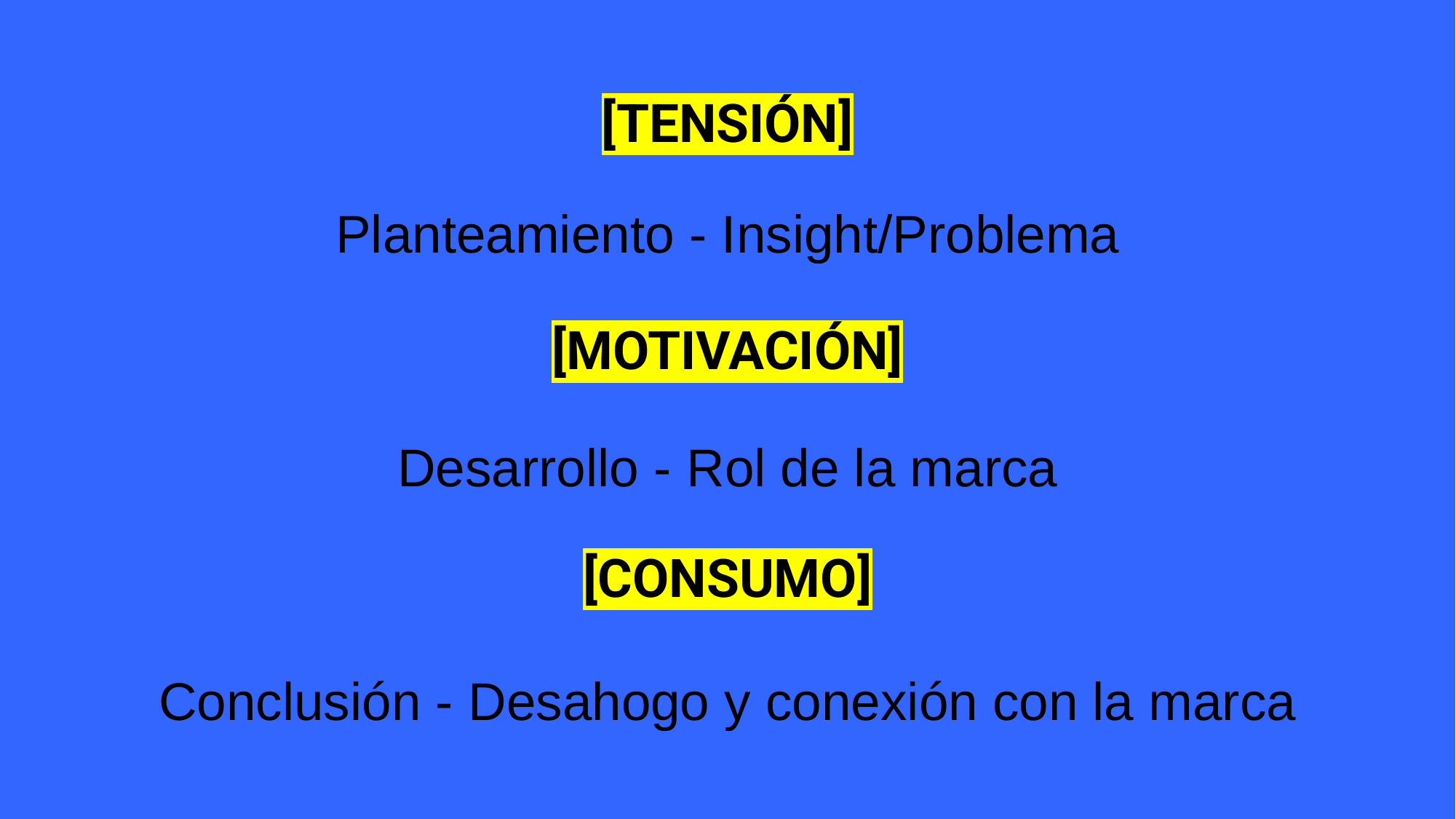

[TENSIÓN]
Planteamiento - Insight/Problema
[MOTIVACIÓN]
Desarrollo - Rol de la marca
[CONSUMO]
Conclusión - Desahogo y conexión con la marca